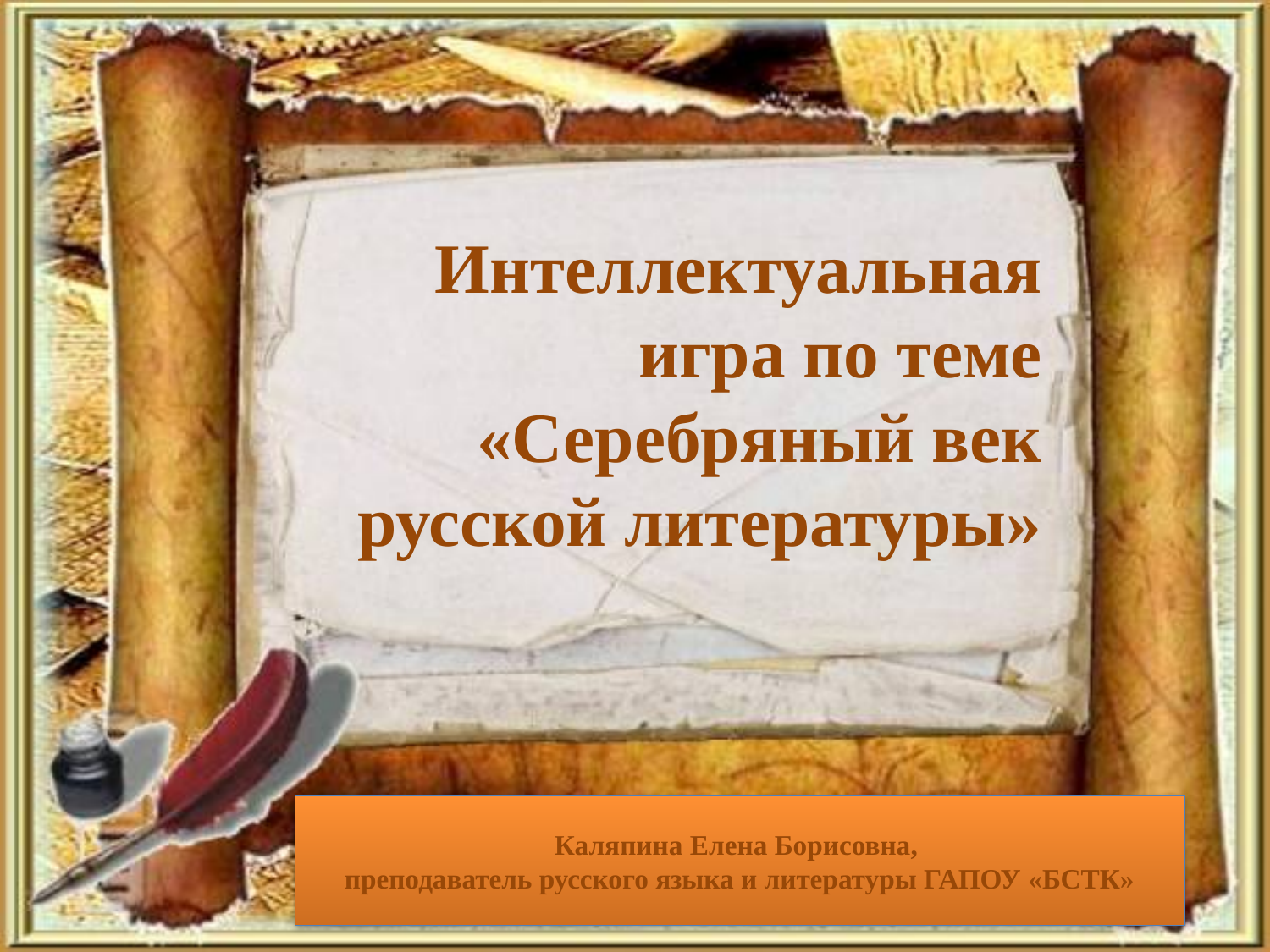

Интеллектуальная игра по теме «Серебряный век русской литературы»
Каляпина Елена Борисовна,
преподаватель русского языка и литературы ГАПОУ «БСТК»